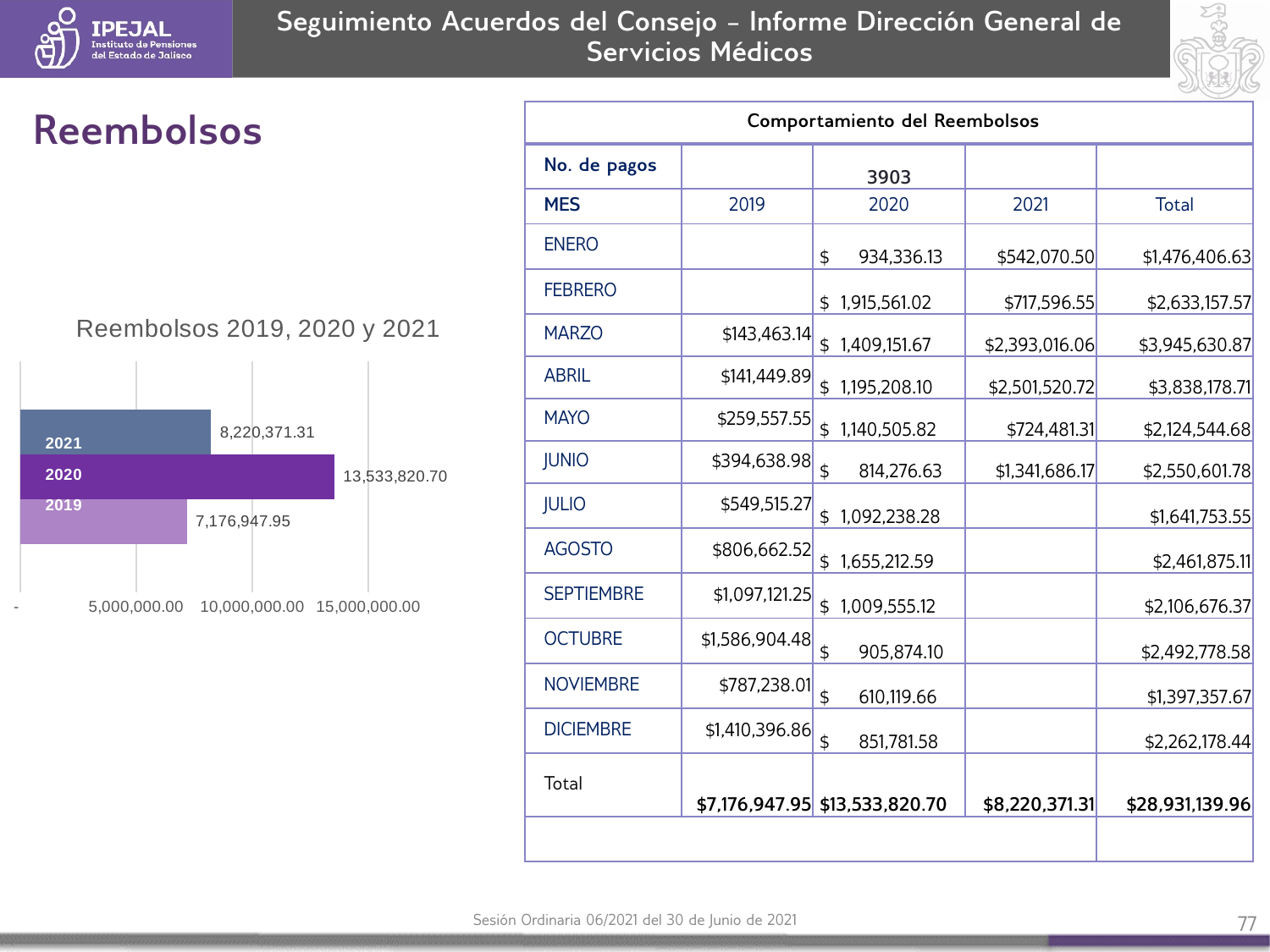

Seguimiento Acuerdos del Consejo – Informe Dirección General de Servicios Médicos
Reembolsos

| Comportamiento del Reembolsos |  |  |  |  |
| --- | --- | --- | --- | --- |
| No. de pagos |  | 3903 |  |  |
| MES | 2019 | 2020 | 2021 | Total |
| ENERO |  | $ 934,336.13 | $542,070.50 | $1,476,406.63 |
| FEBRERO |  | $ 1,915,561.02 | $717,596.55 | $2,633,157.57 |
| MARZO | $143,463.14 | $ 1,409,151.67 | $2,393,016.06 | $3,945,630.87 |
| ABRIL | $141,449.89 | $ 1,195,208.10 | $2,501,520.72 | $3,838,178.71 |
| MAYO | $259,557.55 | $ 1,140,505.82 | $724,481.31 | $2,124,544.68 |
| JUNIO | $394,638.98 | $ 814,276.63 | $1,341,686.17 | $2,550,601.78 |
| JULIO | $549,515.27 | $ 1,092,238.28 |  | $1,641,753.55 |
| AGOSTO | $806,662.52 | $ 1,655,212.59 |  | $2,461,875.11 |
| SEPTIEMBRE | $1,097,121.25 | $ 1,009,555.12 |  | $2,106,676.37 |
| OCTUBRE | $1,586,904.48 | $ 905,874.10 |  | $2,492,778.58 |
| NOVIEMBRE | $787,238.01 | $ 610,119.66 |  | $1,397,357.67 |
| DICIEMBRE | $1,410,396.86 | $ 851,781.58 |  | $2,262,178.44 |
| Total | $7,176,947.95 | $13,533,820.70 | $8,220,371.31 | $28,931,139.96 |
|  |  |  |  |  |

### Chart: Reembolsos 2019, 2020 y 2021

| Category | 2019 | 2020 | 2021 |
|---|---|---|---|
Sesión Ordinaria 06/2021 del 30 de Junio de 2021
77